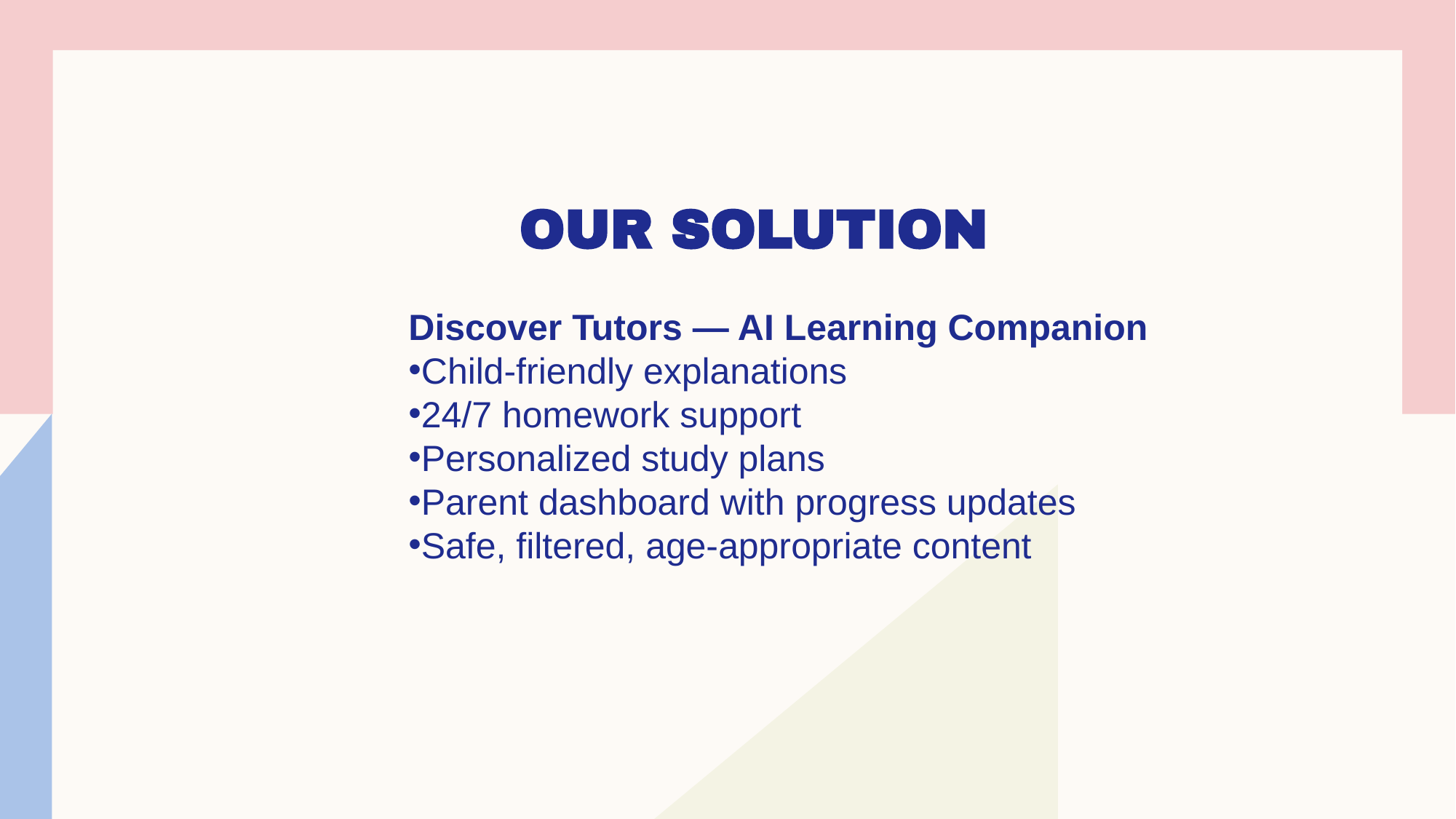

# Our Solution
Discover Tutors — AI Learning Companion
Child-friendly explanations
24/7 homework support
Personalized study plans
Parent dashboard with progress updates
Safe, filtered, age-appropriate content